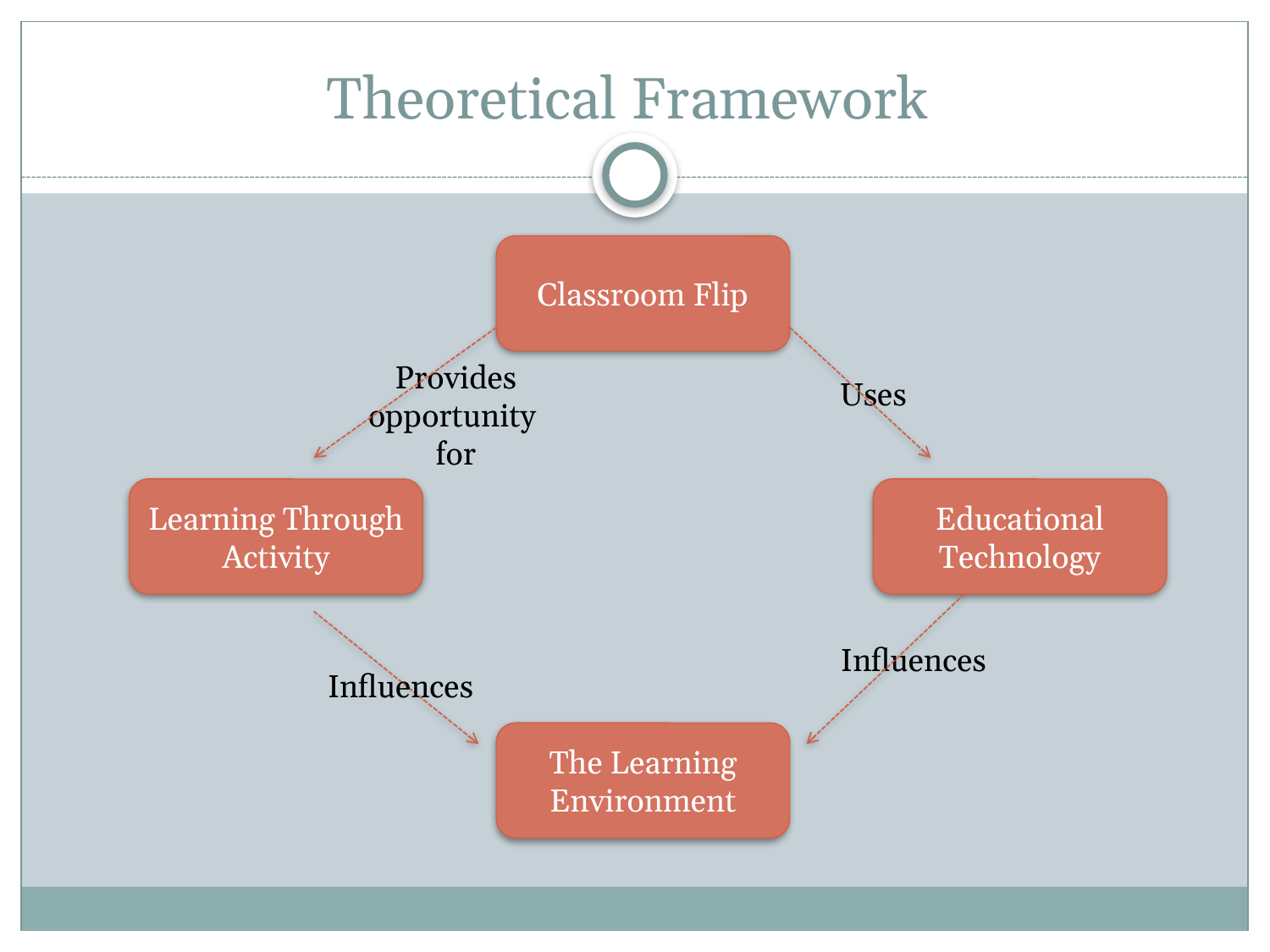

# Theoretical Framework
Classroom Flip
Provides opportunity
for
Uses
Learning Through Activity
Educational Technology
Influences
Influences
The Learning Environment